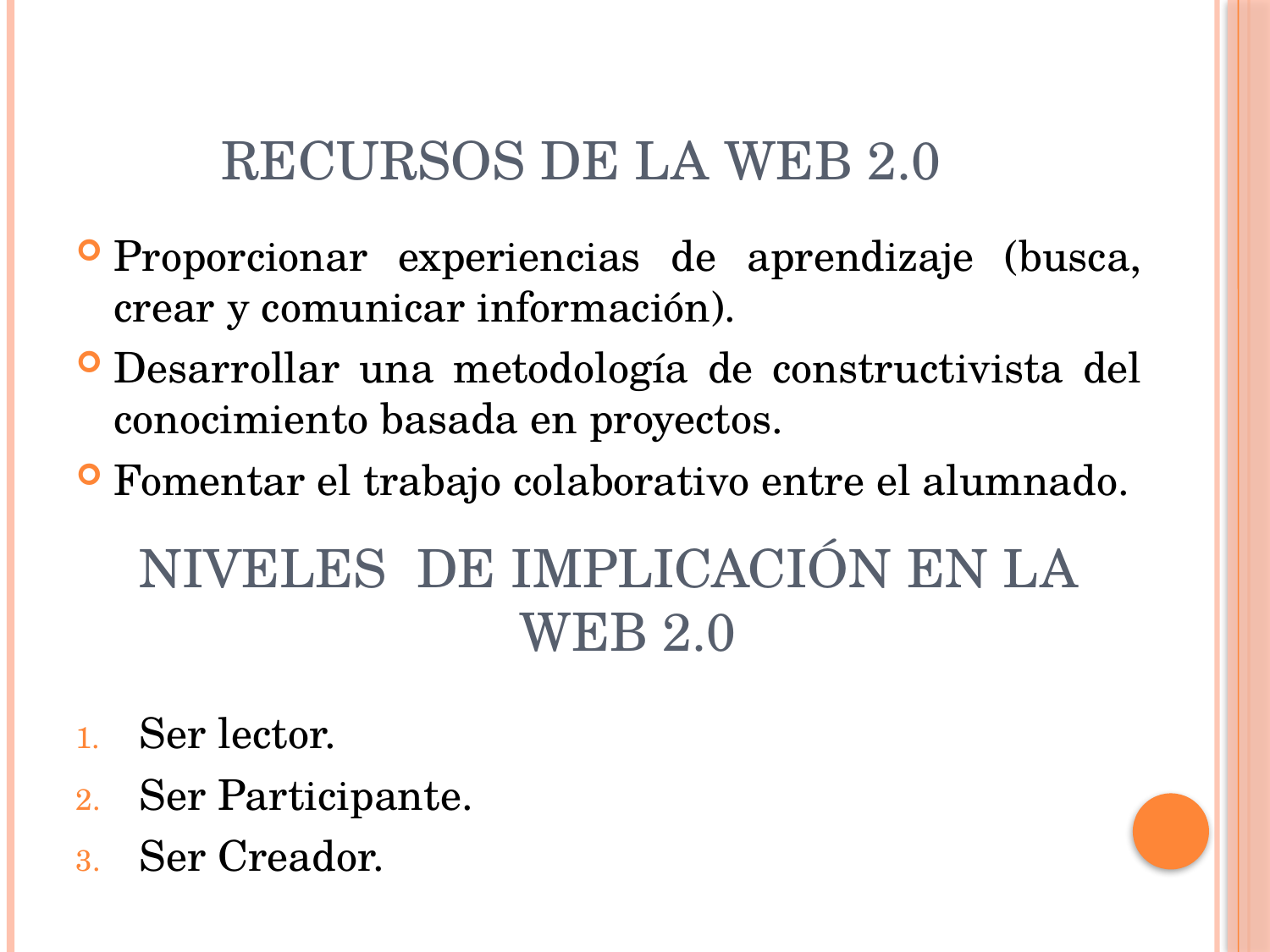

# Recursos de la Web 2.0
Proporcionar experiencias de aprendizaje (busca, crear y comunicar información).
Desarrollar una metodología de constructivista del conocimiento basada en proyectos.
Fomentar el trabajo colaborativo entre el alumnado.

Niveles  de Implicación en la WEB 2.0

Ser lector.
Ser Participante.
Ser Creador.